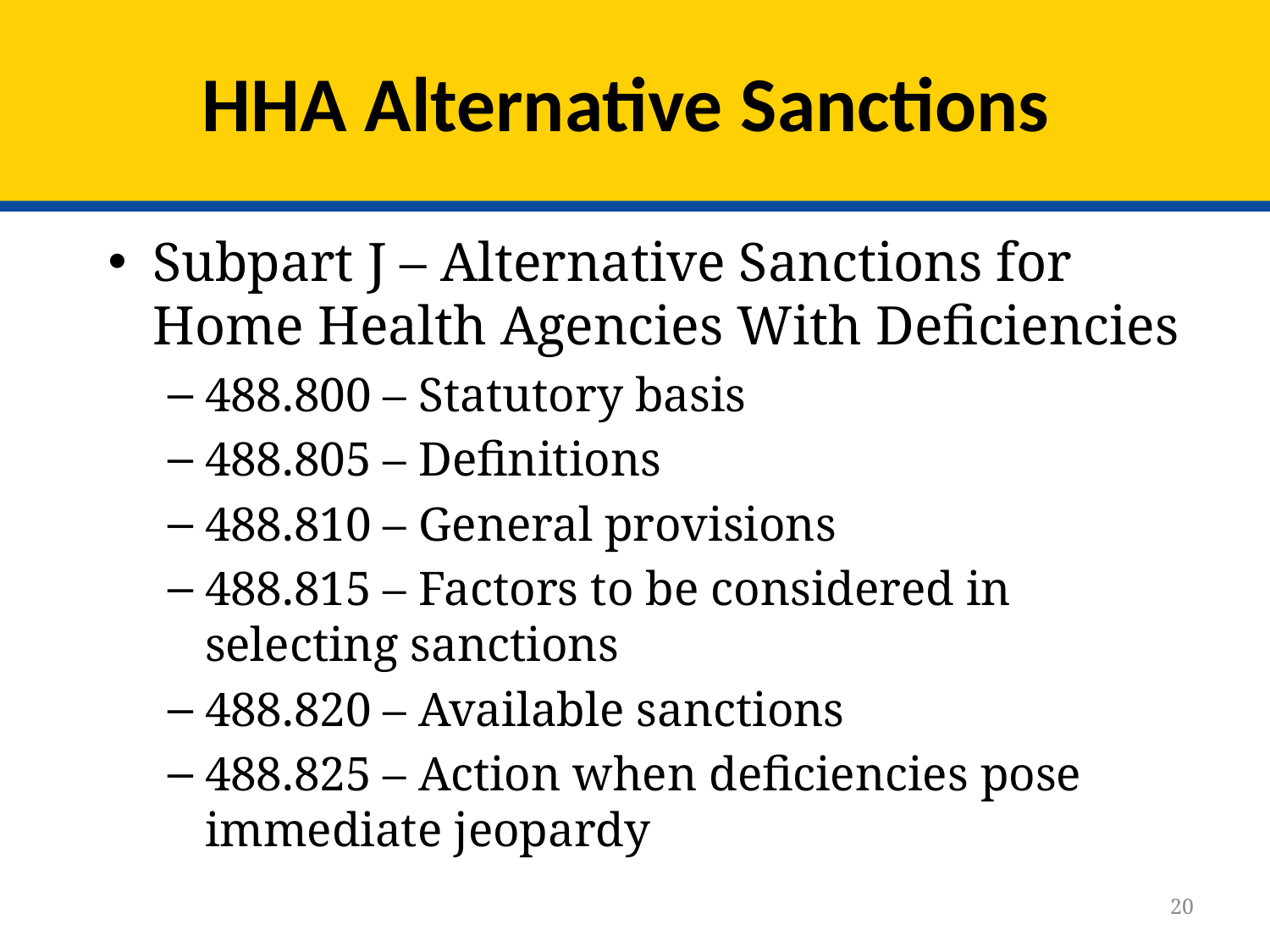

# HHA Alternative Sanctions
Subpart J – Alternative Sanctions for Home Health Agencies With Deficiencies
488.800 – Statutory basis
488.805 – Definitions
488.810 – General provisions
488.815 – Factors to be considered in selecting sanctions
488.820 – Available sanctions
488.825 – Action when deficiencies pose immediate jeopardy
20